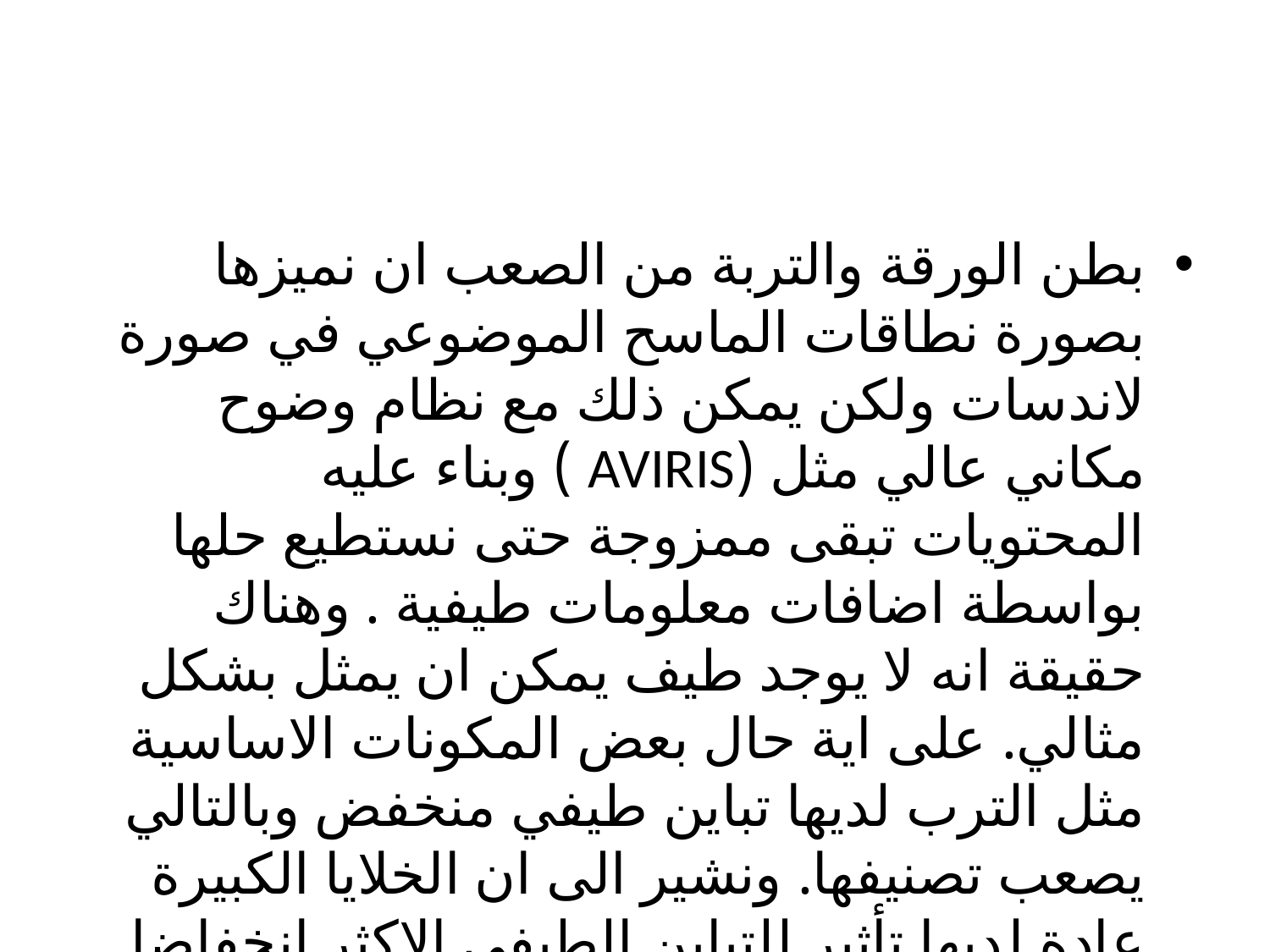

بطن الورقة والتربة من الصعب ان نميزها بصورة نطاقات الماسح الموضوعي في صورة لاندسات ولكن يمكن ذلك مع نظام وضوح مكاني عالي مثل (AVIRIS ) وبناء عليه المحتويات تبقى ممزوجة حتى نستطيع حلها بواسطة اضافات معلومات طيفية . وهناك حقيقة انه لا يوجد طيف يمكن ان يمثل بشكل مثالي. على اية حال بعض المكونات الاساسية مثل الترب لديها تباين طيفي منخفض وبالتالي يصعب تصنيفها. ونشير الى ان الخلايا الكبيرة عادة لديها تأثير للتباين الطيفي الاكثر انخفاضا.